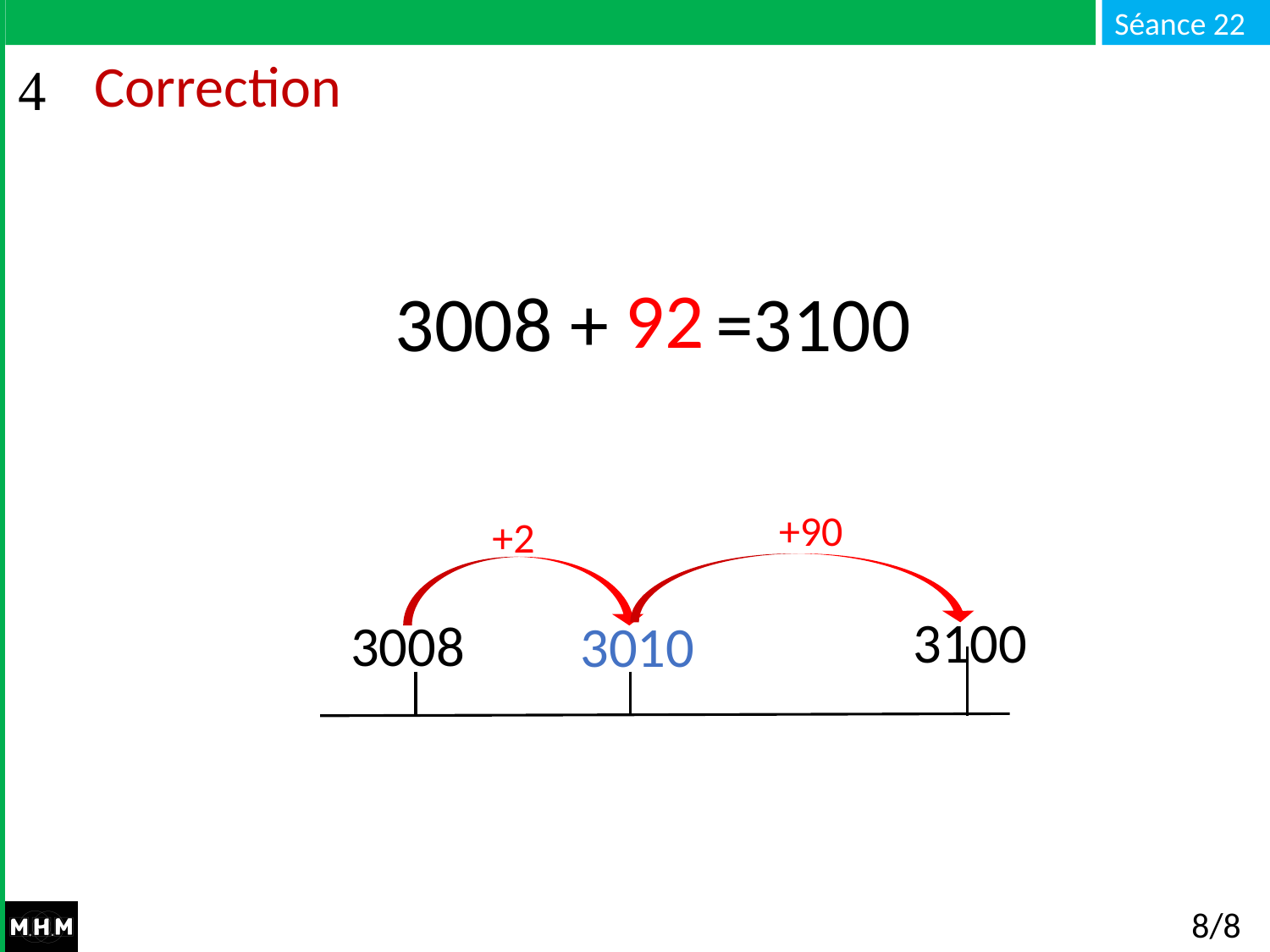

# Correction
92
 3008 + …  =3100
+90
+2

3100
3008
3010
8/8